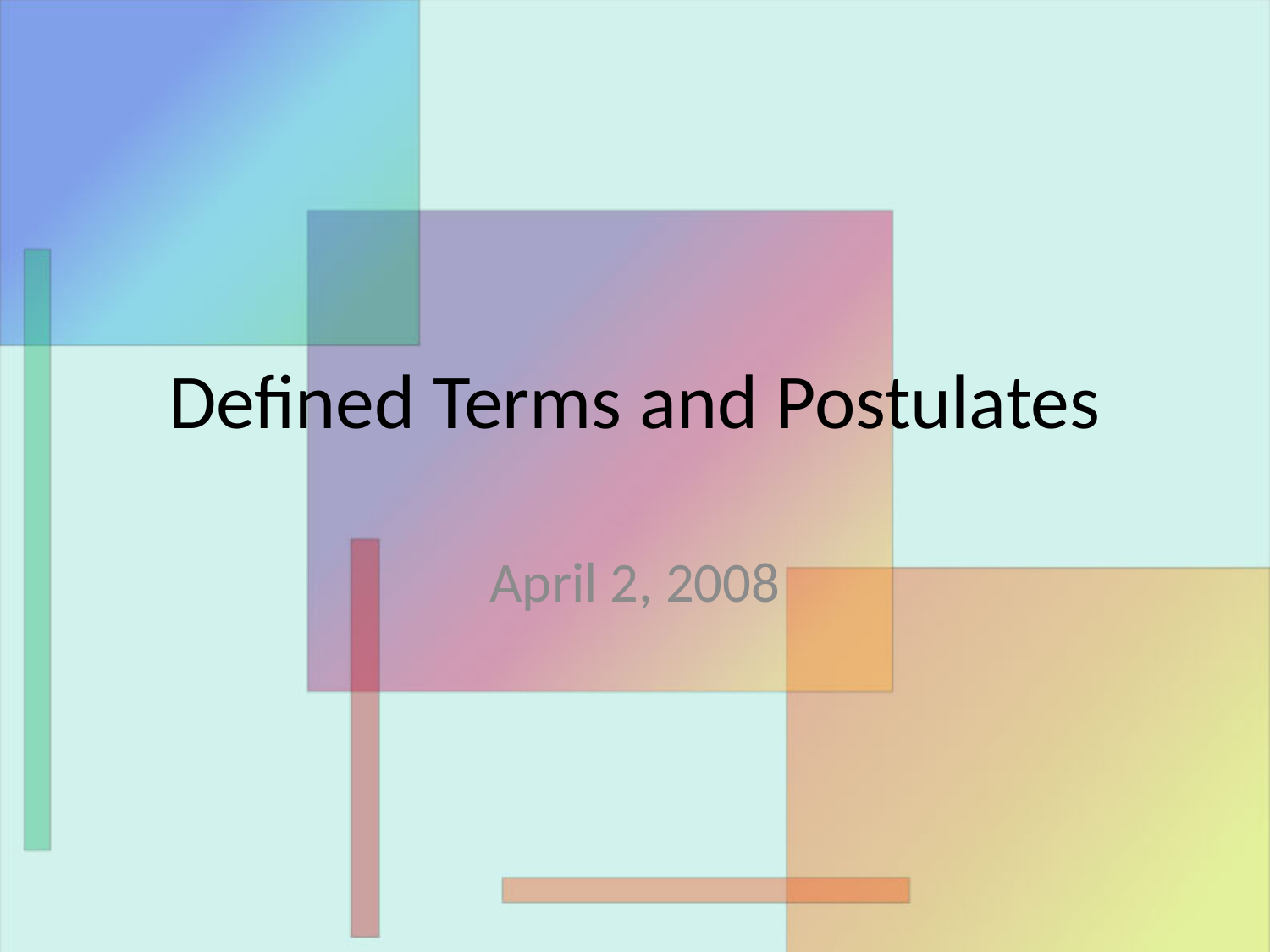

# Defined Terms and Postulates
April 2, 2008